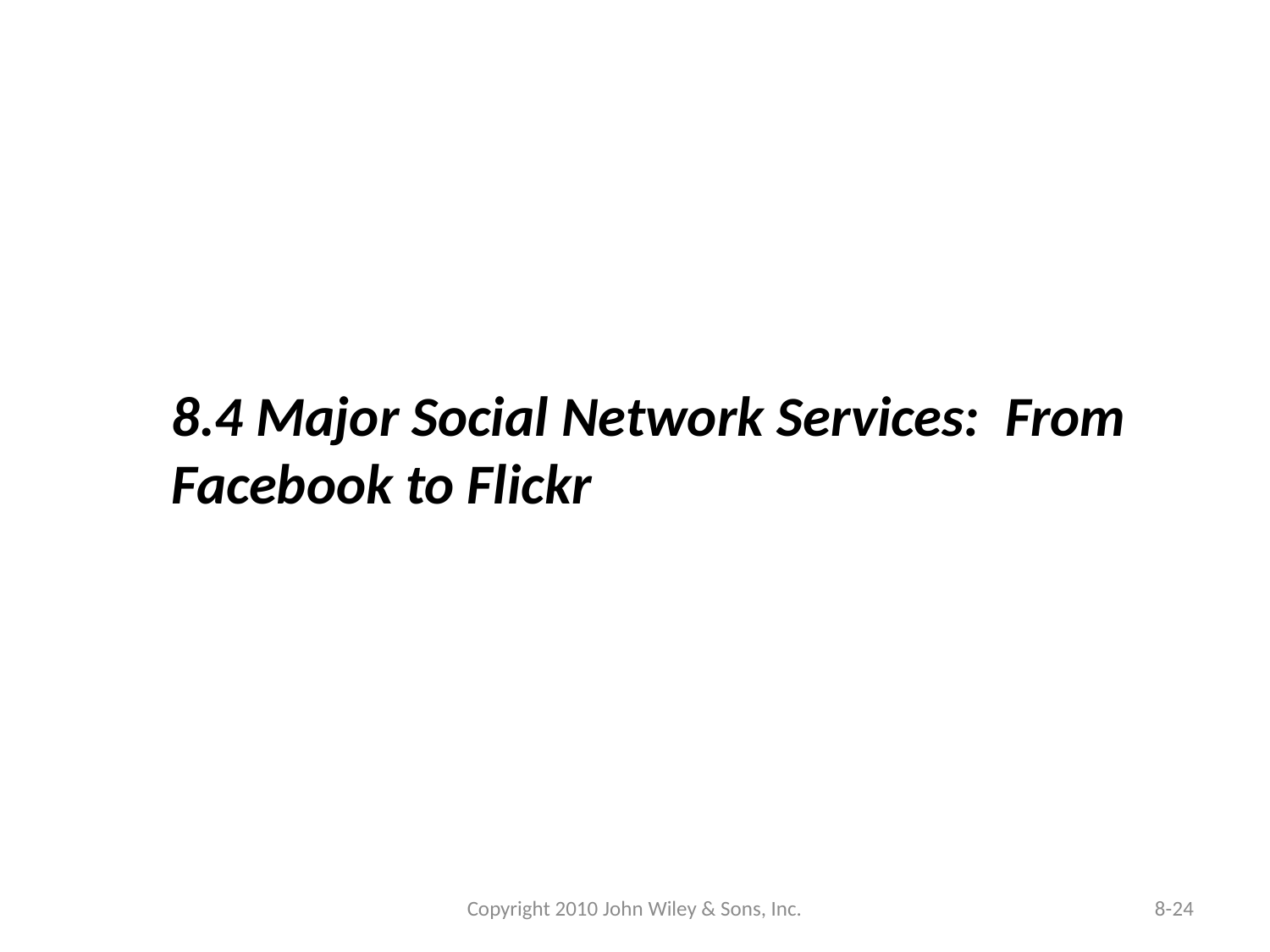

8.4 Major Social Network Services:  From Facebook to Flickr
Copyright 2010 John Wiley & Sons, Inc.
8-24